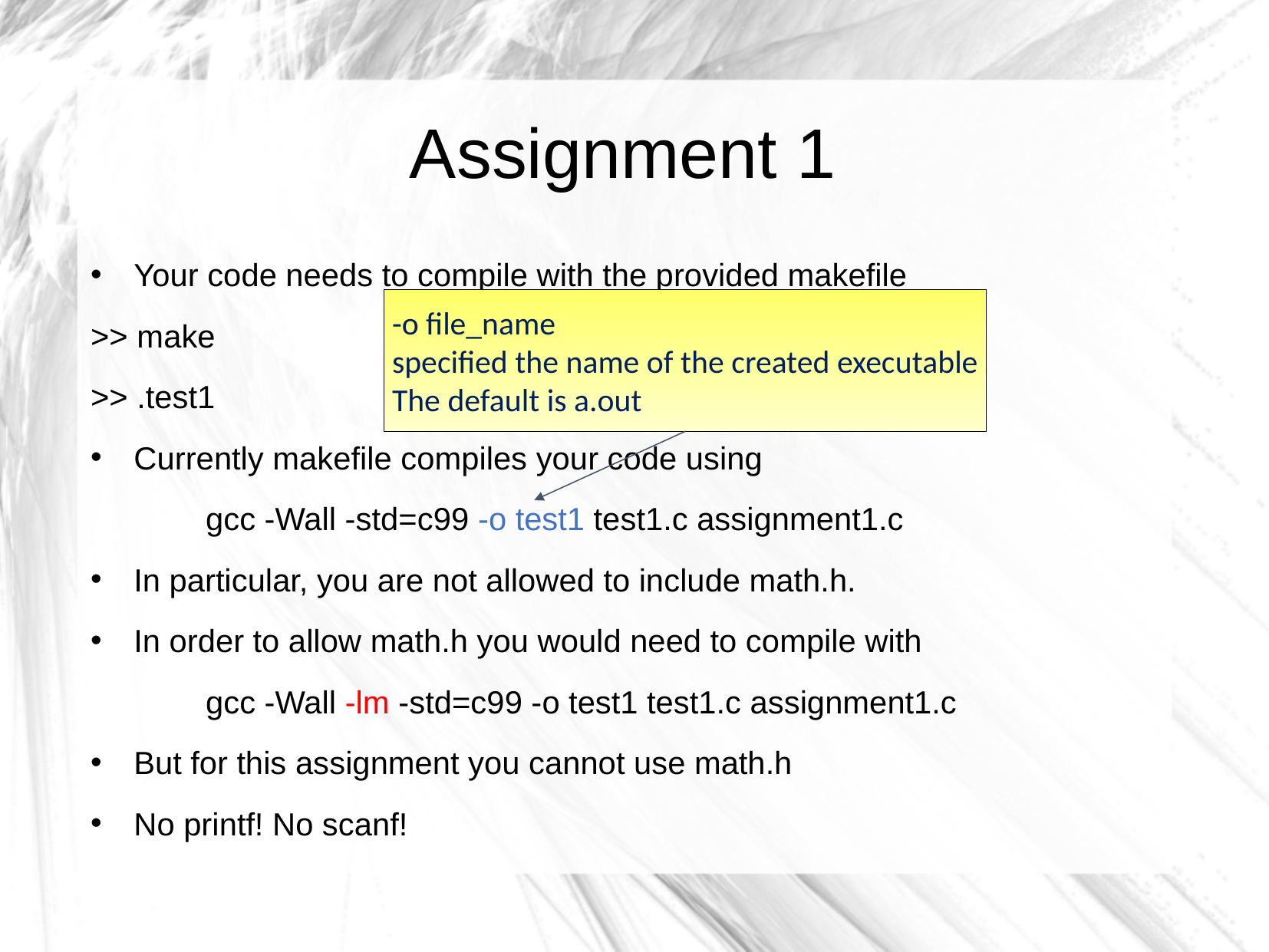

Assignment 1
Your code needs to compile with the provided makefile
>> make
>> .test1
Currently makefile compiles your code using
	gcc -Wall -std=c99 -o test1 test1.c assignment1.c
In particular, you are not allowed to include math.h.
In order to allow math.h you would need to compile with
	gcc -Wall -lm -std=c99 -o test1 test1.c assignment1.c
But for this assignment you cannot use math.h
No printf! No scanf!

-o file_name
specified the name of the created executable
The default is a.out